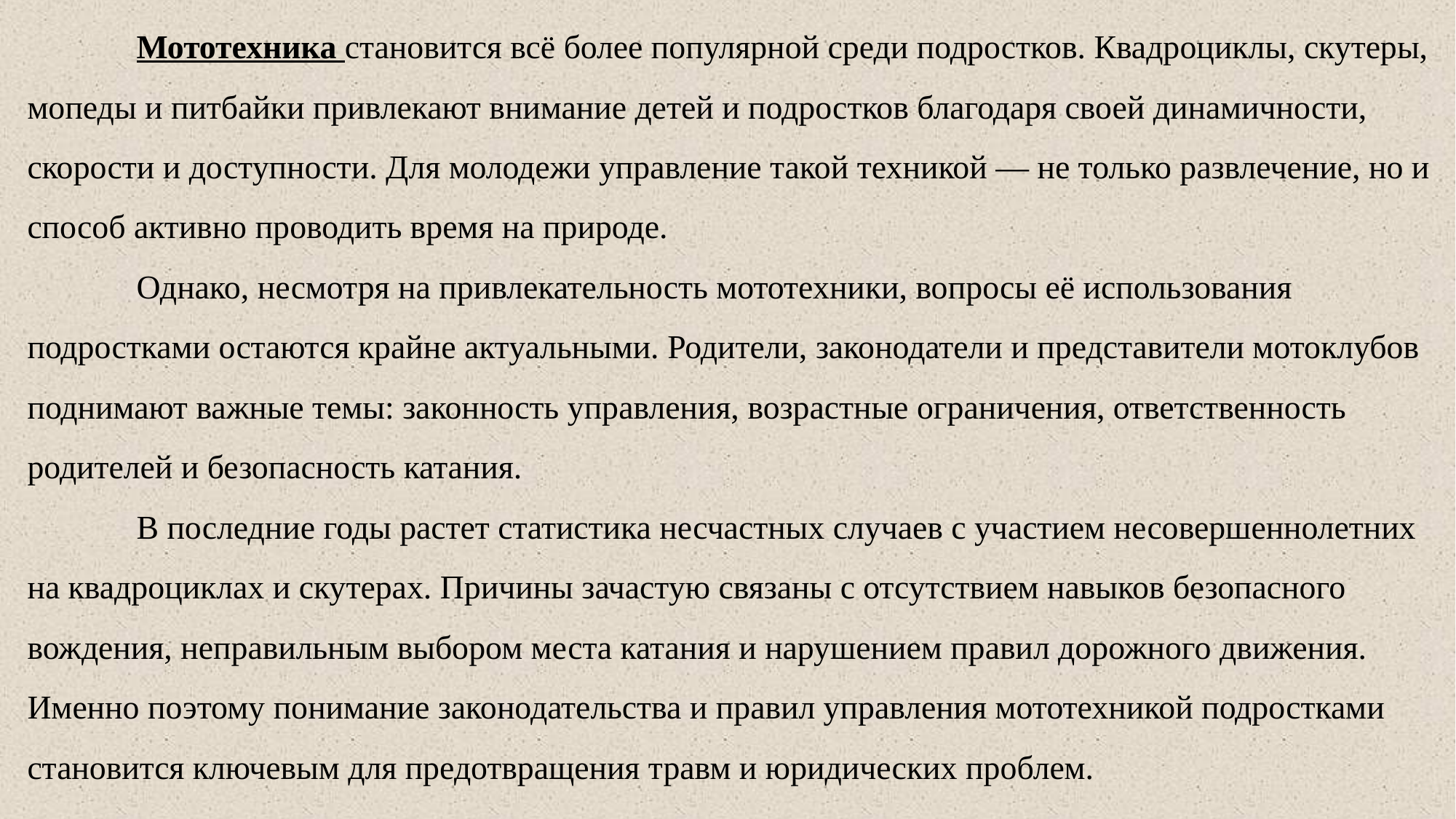

Мототехника становится всё более популярной среди подростков. Квадроциклы, скутеры, мопеды и питбайки привлекают внимание детей и подростков благодаря своей динамичности, скорости и доступности. Для молодежи управление такой техникой — не только развлечение, но и способ активно проводить время на природе.
	Однако, несмотря на привлекательность мототехники, вопросы её использования подростками остаются крайне актуальными. Родители, законодатели и представители мотоклубов поднимают важные темы: законность управления, возрастные ограничения, ответственность родителей и безопасность катания.
	В последние годы растет статистика несчастных случаев с участием несовершеннолетних на квадроциклах и скутерах. Причины зачастую связаны с отсутствием навыков безопасного вождения, неправильным выбором места катания и нарушением правил дорожного движения. Именно поэтому понимание законодательства и правил управления мототехникой подростками становится ключевым для предотвращения травм и юридических проблем.